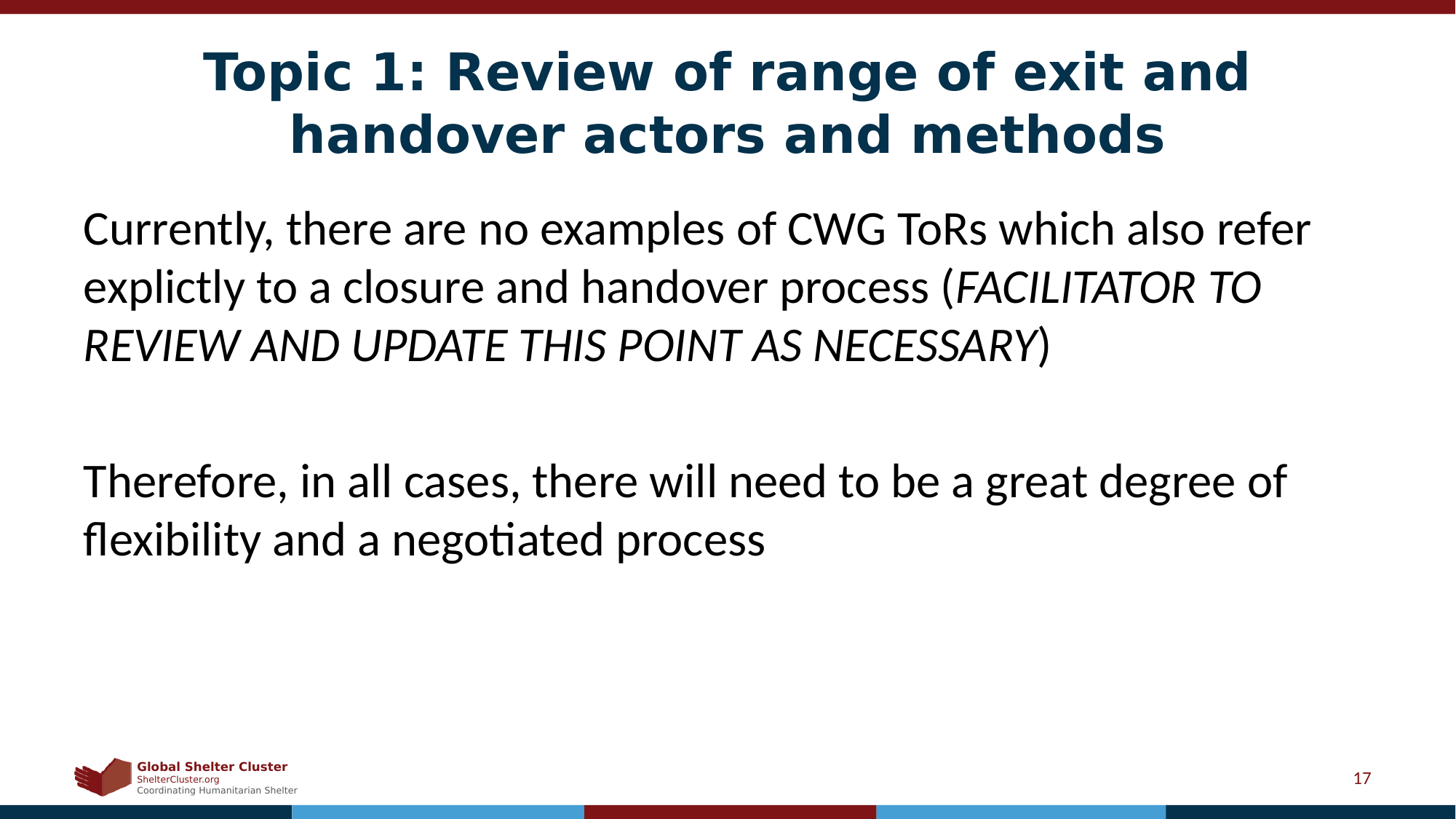

# Topic 1: Review of range of exit and handover actors and methods
Currently, there are no examples of CWG ToRs which also refer explictly to a closure and handover process (FACILITATOR TO REVIEW AND UPDATE THIS POINT AS NECESSARY)

Therefore, in all cases, there will need to be a great degree of flexibility and a negotiated process
17